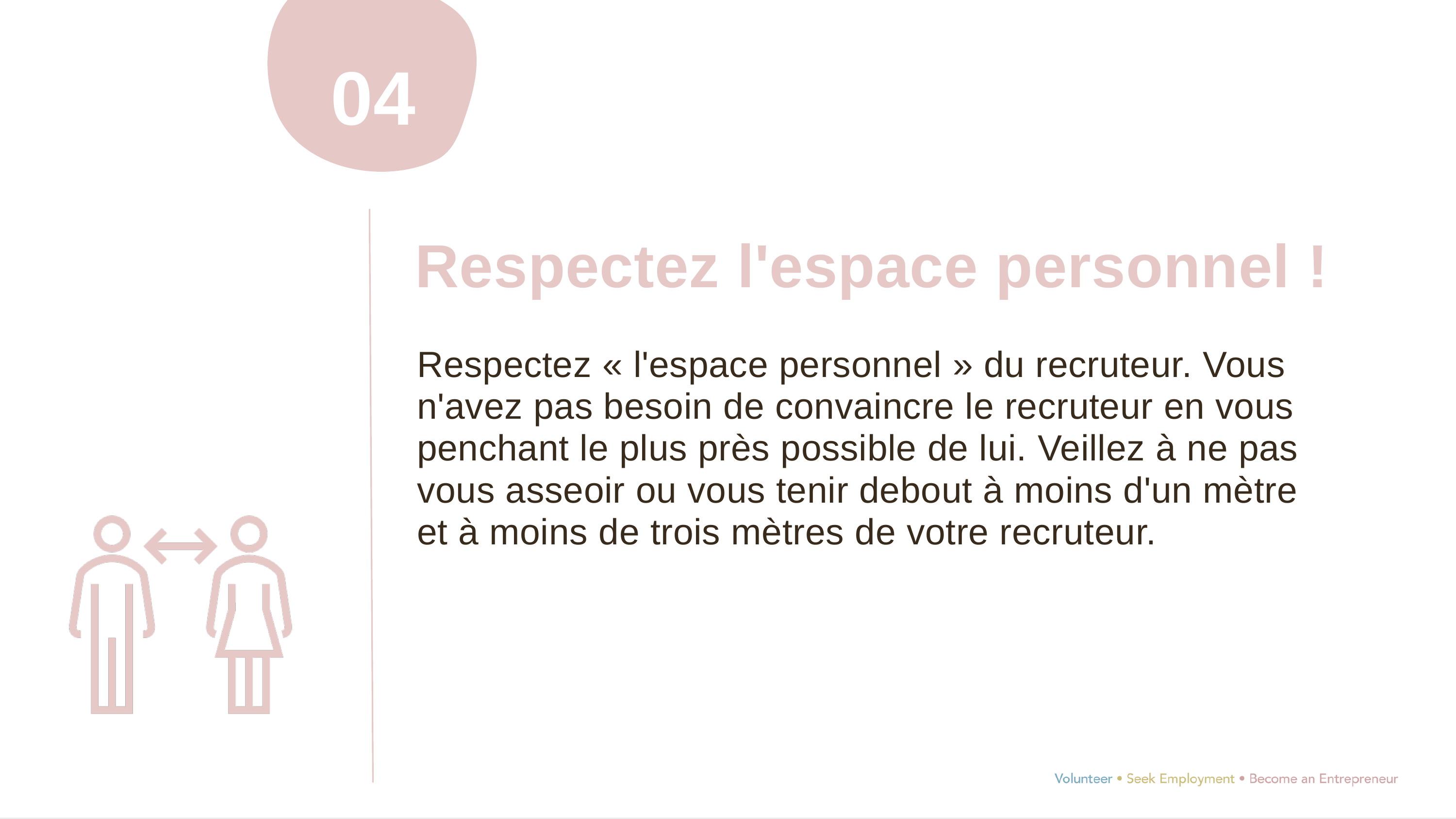

04
Respectez l'espace personnel !

Respectez « l'espace personnel » du recruteur. Vous n'avez pas besoin de convaincre le recruteur en vous penchant le plus près possible de lui. Veillez à ne pas vous asseoir ou vous tenir debout à moins d'un mètre et à moins de trois mètres de votre recruteur.